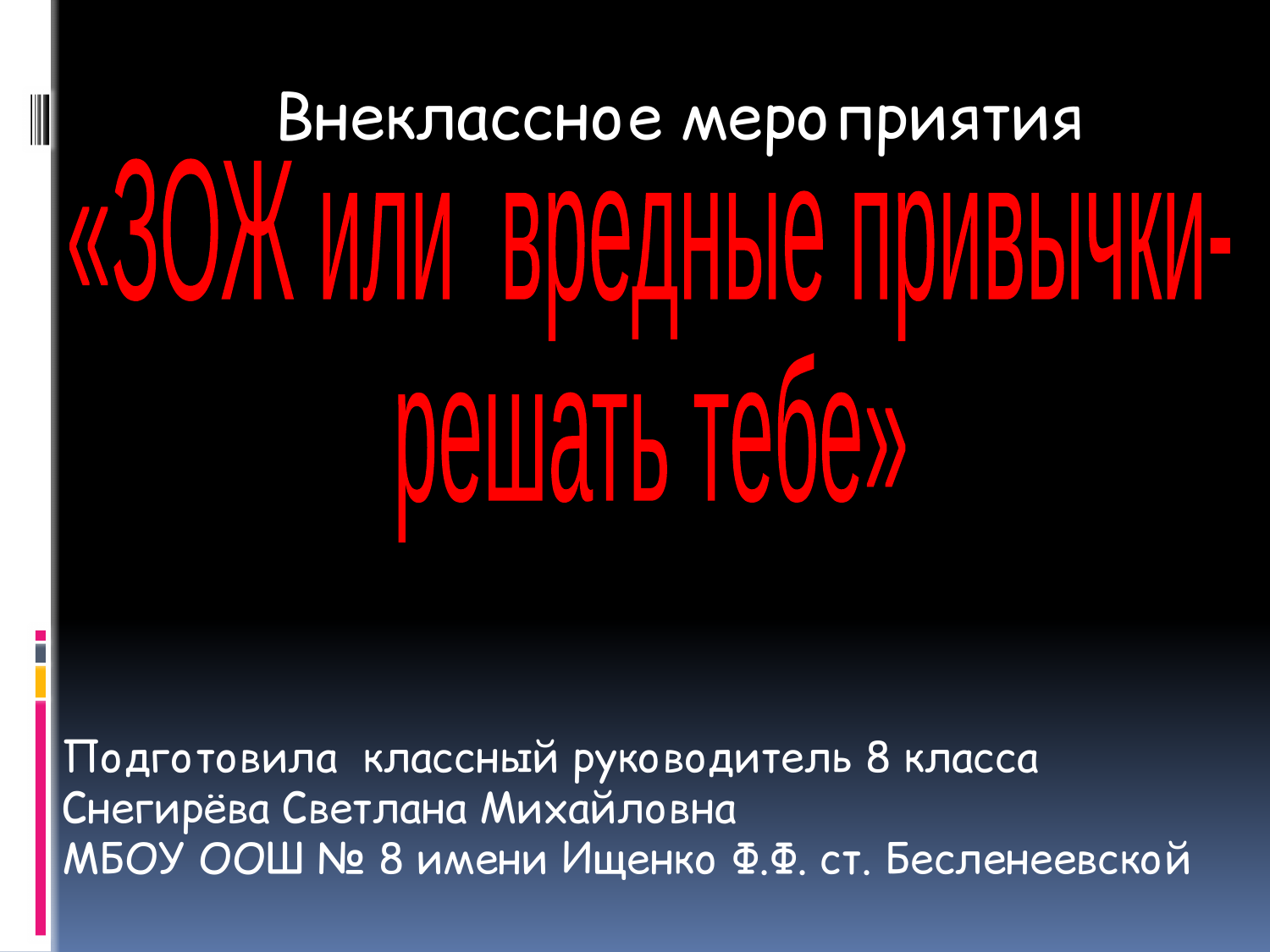

Внеклассное мероприятия
«ЗОЖ или  вредные привычки-
решать тебе»
Подготовила  классный руководитель 8 класса
Снегирёва Светлана Михайловна
МБОУ ООШ № 8 имени Ищенко Ф.Ф. ст. Бесленеевской